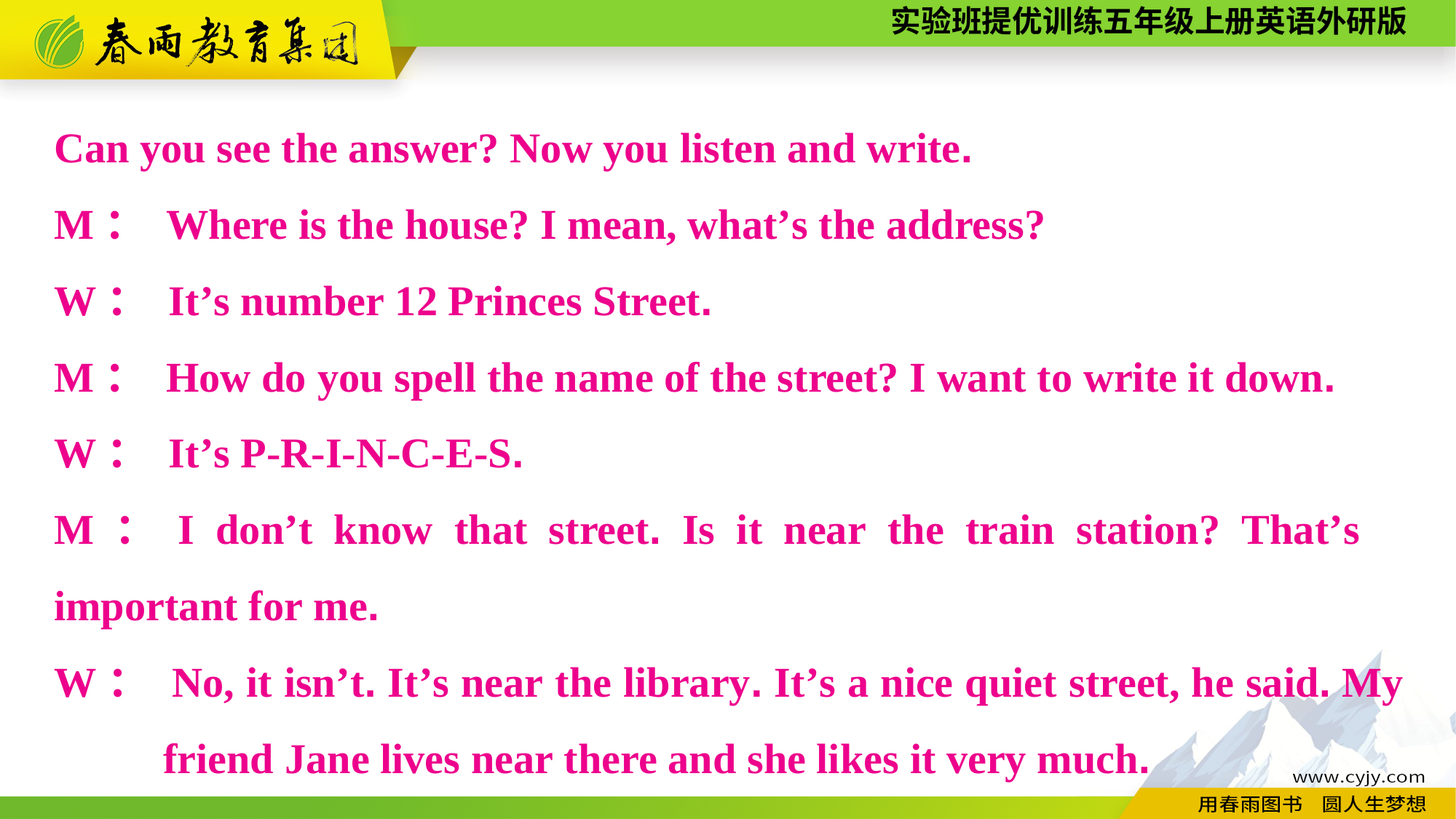

Can you see the answer? Now you listen and write.
M： Where is the house? I mean, what’s the address?
W： It’s number 12 Princes Street.
M： How do you spell the name of the street? I want to write it down.
W： It’s P-R-I-N-C-E-S.
M：I don’t know that street. Is it near the train station? That’s 	important for me.
W： No, it isn’t. It’s near the library. It’s a nice quiet street, he said. My 	friend Jane lives near there and she likes it very much.